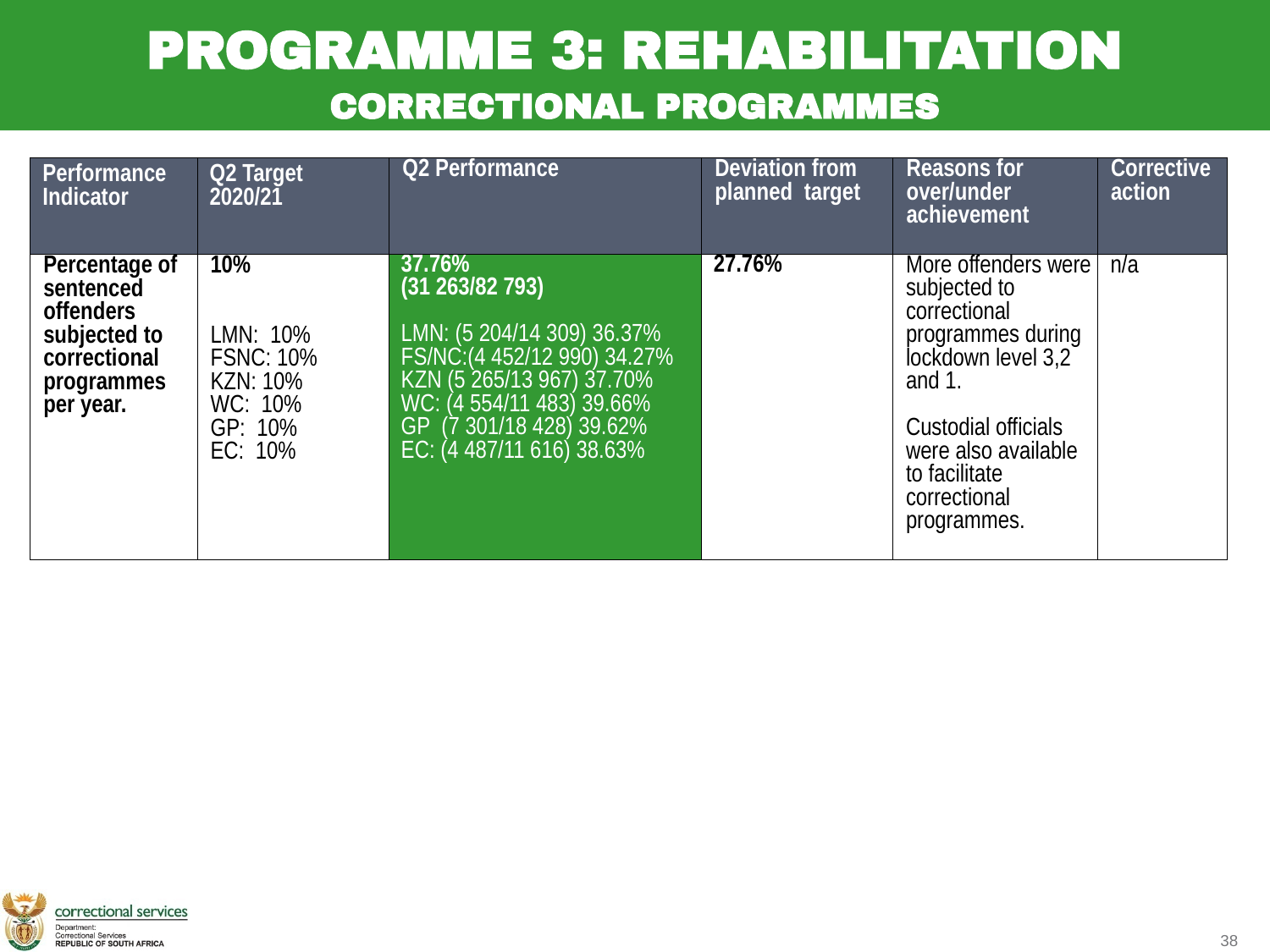

PROGRAMME 3: REHABILITATION
CORRECTIONAL PROGRAMMES
| Performance Indicator | Q2 Target 2020/21 | Q2 Performance | Deviation from planned target | Reasons for over/under achievement | Corrective action |
| --- | --- | --- | --- | --- | --- |
| Percentage of sentenced offenders subjected to correctional programmes per year. | 10% LMN: 10% FSNC: 10% KZN: 10% WC: 10% GP: 10% EC: 10% | 37.76% (31 263/82 793) LMN: (5 204/14 309) 36.37% FS/NC:(4 452/12 990) 34.27% KZN (5 265/13 967) 37.70% WC: (4 554/11 483) 39.66% GP (7 301/18 428) 39.62% EC: (4 487/11 616) 38.63% | 27.76% | More offenders were subjected to correctional programmes during lockdown level 3,2 and 1. Custodial officials were also available to facilitate correctional programmes. | n/a |